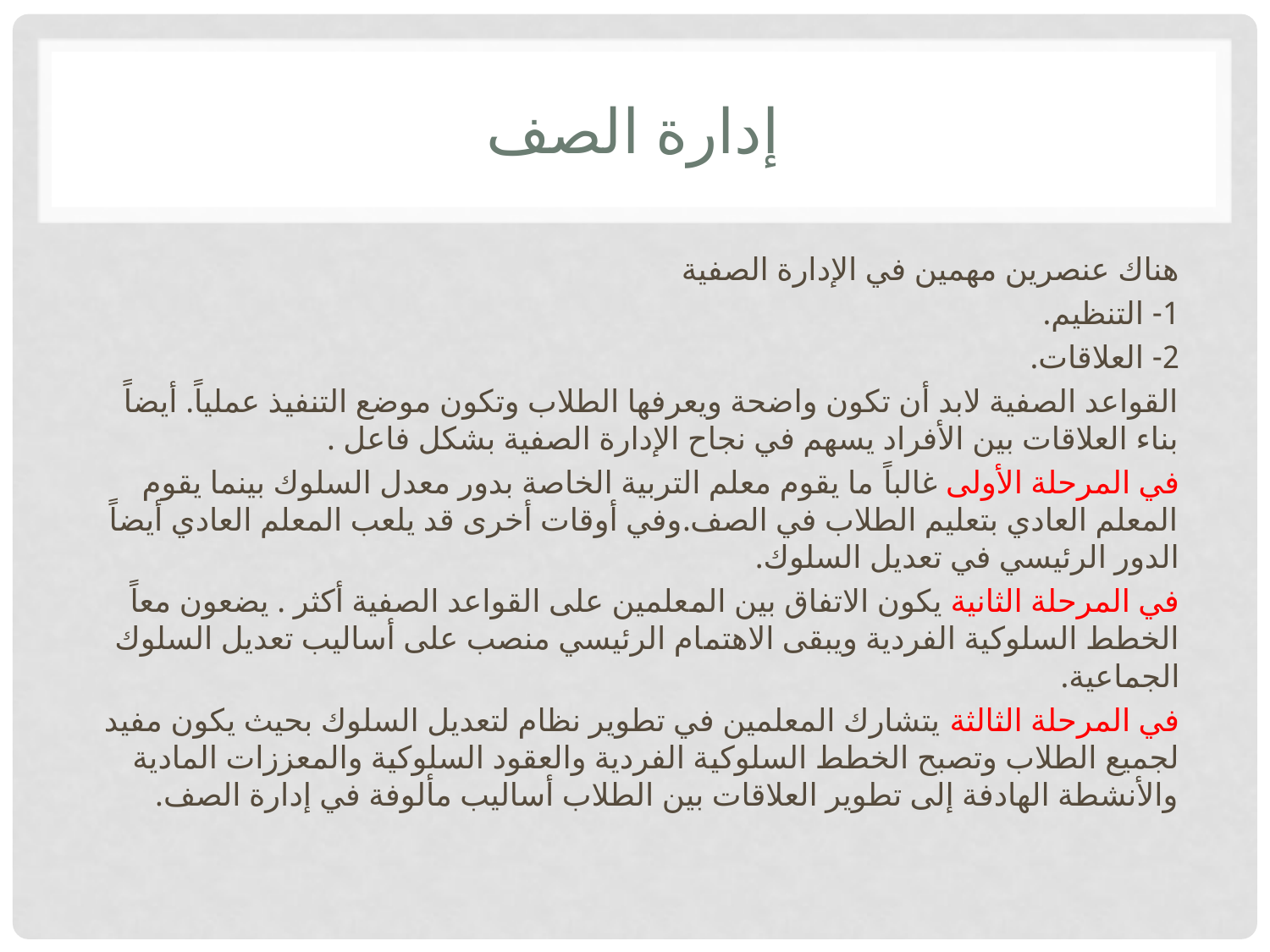

# إدارة الصف
هناك عنصرين مهمين في الإدارة الصفية
1- التنظيم.
2- العلاقات.
القواعد الصفية لابد أن تكون واضحة ويعرفها الطلاب وتكون موضع التنفيذ عملياً. أيضاً بناء العلاقات بين الأفراد يسهم في نجاح الإدارة الصفية بشكل فاعل .
في المرحلة الأولى غالباً ما يقوم معلم التربية الخاصة بدور معدل السلوك بينما يقوم المعلم العادي بتعليم الطلاب في الصف.وفي أوقات أخرى قد يلعب المعلم العادي أيضاً الدور الرئيسي في تعديل السلوك.
في المرحلة الثانية يكون الاتفاق بين المعلمين على القواعد الصفية أكثر . يضعون معاً الخطط السلوكية الفردية ويبقى الاهتمام الرئيسي منصب على أساليب تعديل السلوك الجماعية.
في المرحلة الثالثة يتشارك المعلمين في تطوير نظام لتعديل السلوك بحيث يكون مفيد لجميع الطلاب وتصبح الخطط السلوكية الفردية والعقود السلوكية والمعززات المادية والأنشطة الهادفة إلى تطوير العلاقات بين الطلاب أساليب مألوفة في إدارة الصف.